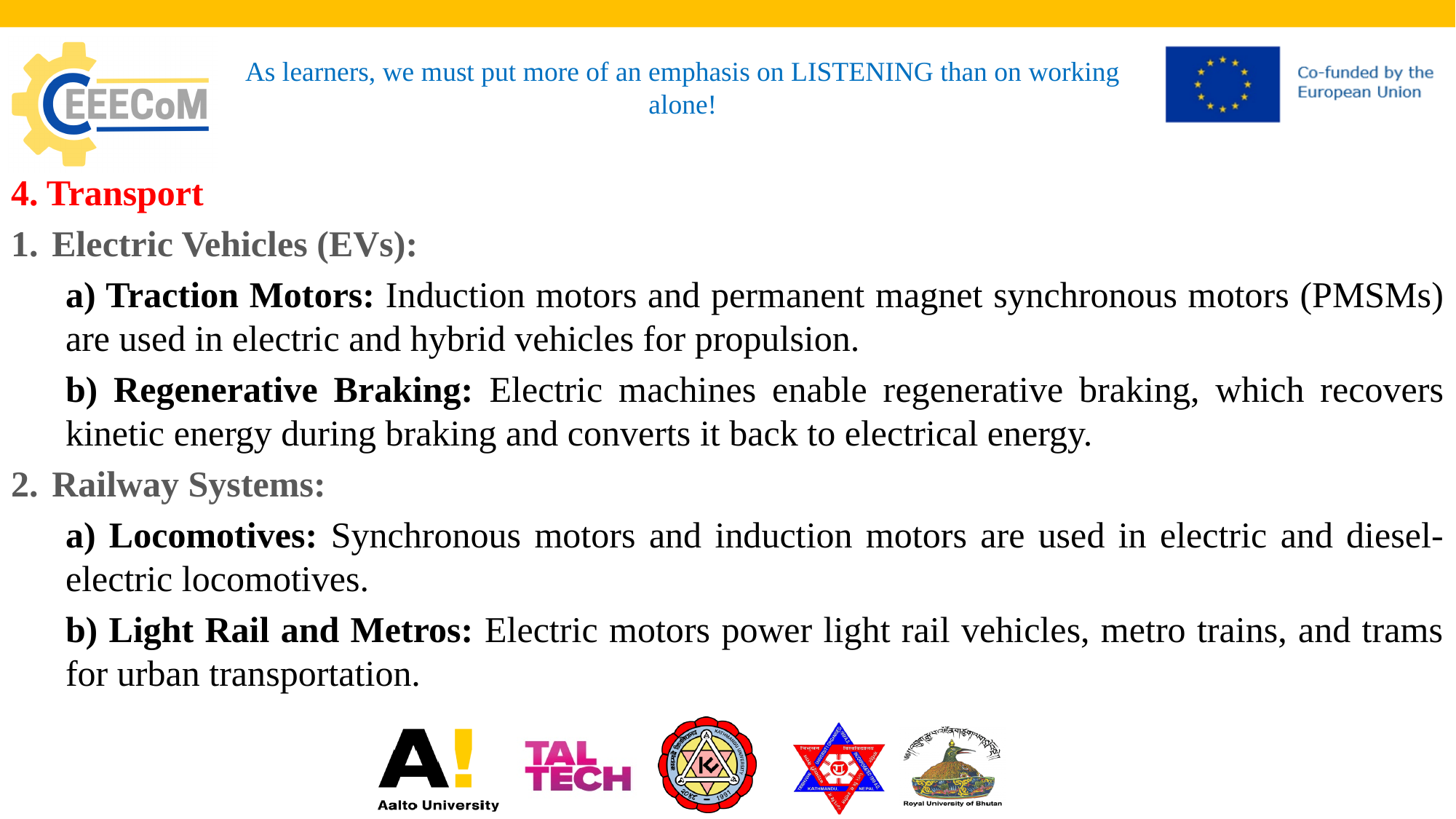

# As learners, we must put more of an emphasis on LISTENING than on working alone!
4. Transport
Electric Vehicles (EVs):
a) Traction Motors: Induction motors and permanent magnet synchronous motors (PMSMs) are used in electric and hybrid vehicles for propulsion.
b) Regenerative Braking: Electric machines enable regenerative braking, which recovers kinetic energy during braking and converts it back to electrical energy.
Railway Systems:
a) Locomotives: Synchronous motors and induction motors are used in electric and diesel-electric locomotives.
b) Light Rail and Metros: Electric motors power light rail vehicles, metro trains, and trams for urban transportation.